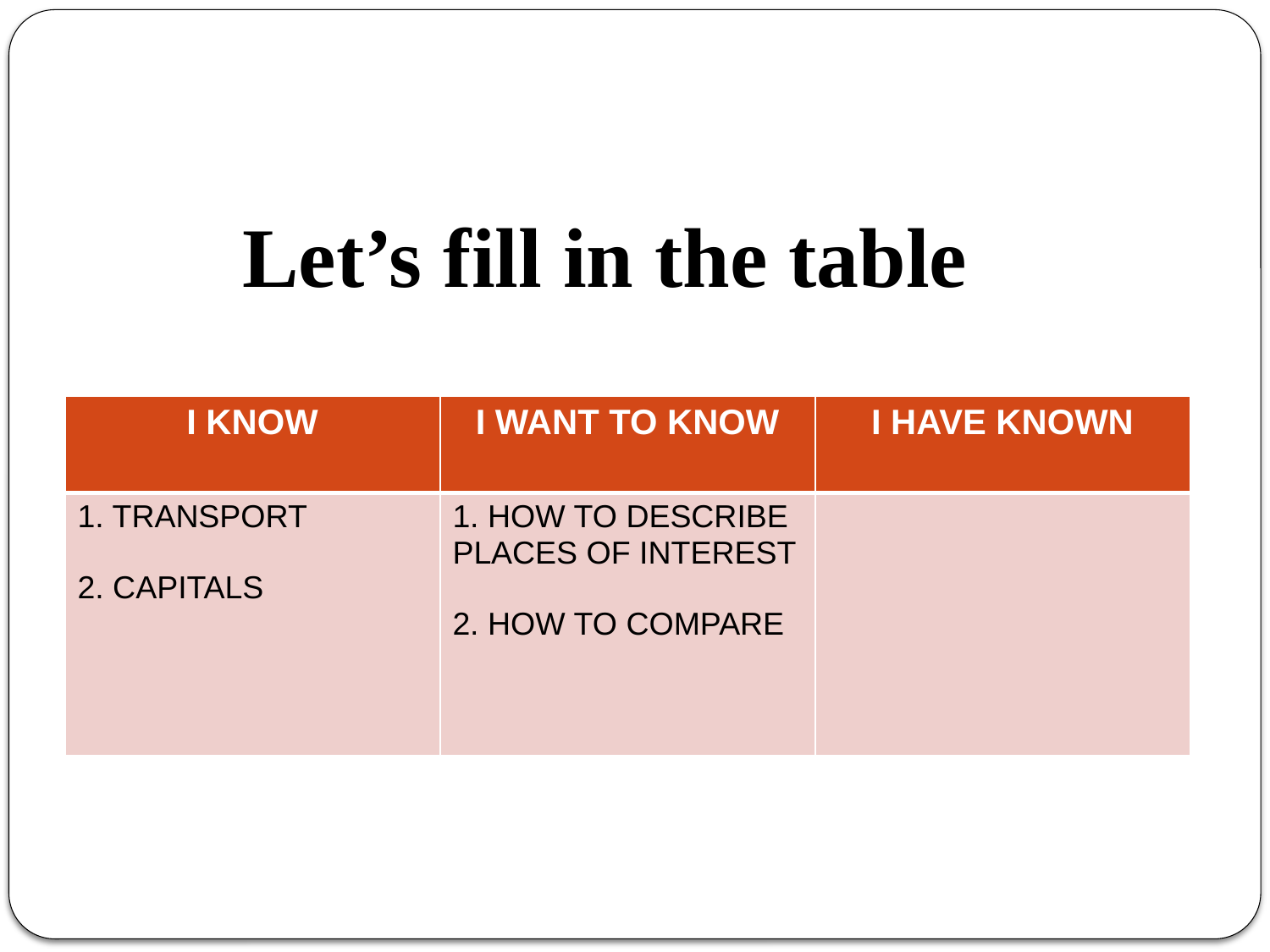

Let’s fill in the table
| I KNOW | I WANT TO KNOW | I HAVE KNOWN |
| --- | --- | --- |
| 1. TRANSPORT 2. CAPITALS | 1. HOW TO DESCRIBE PLACES OF INTEREST 2. HOW TO COMPARE |  |